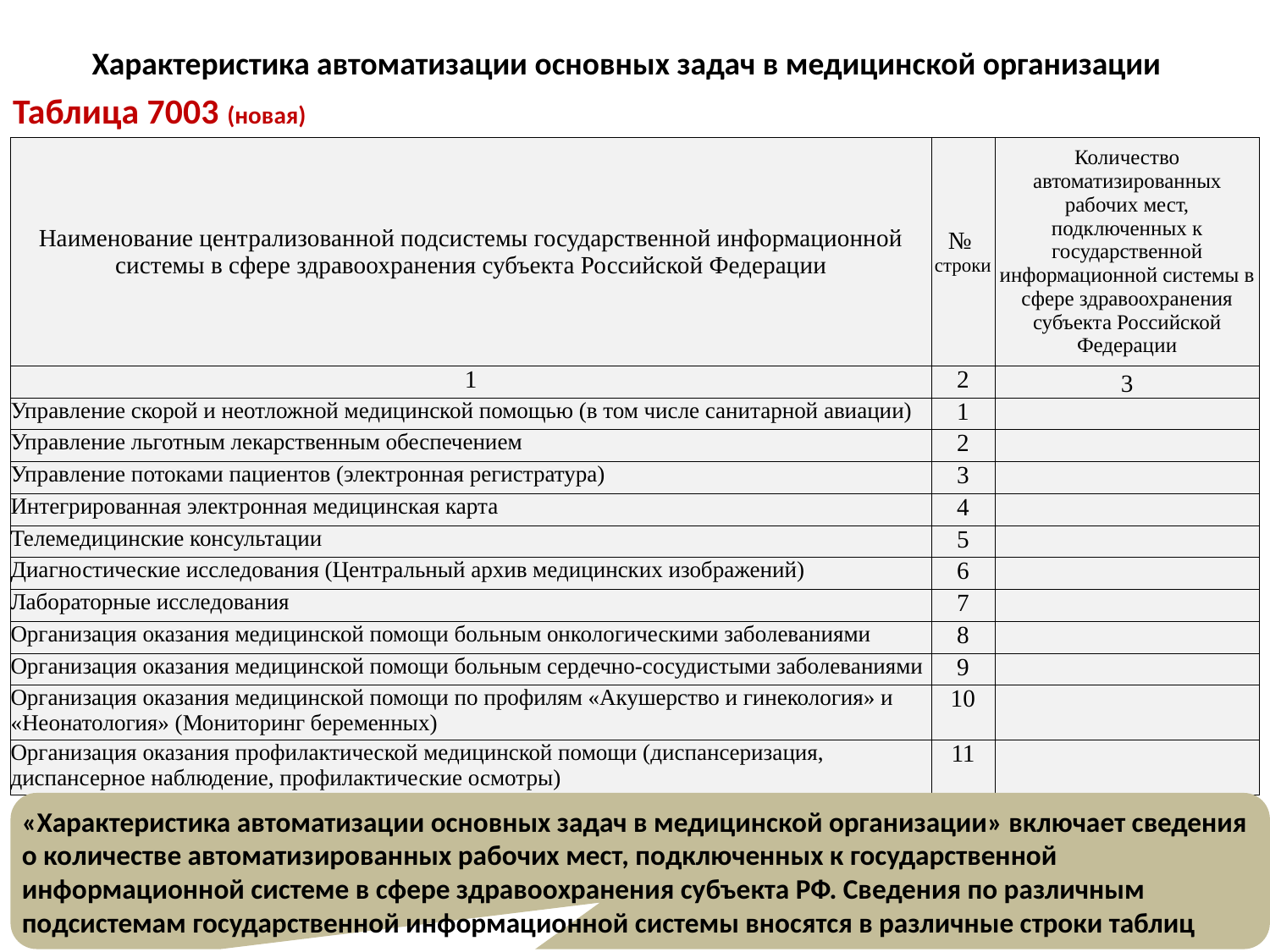

Характеристика автоматизации основных задач в медицинской организации
Таблица 7003 (новая)
| Наименование централизованной подсистемы государственной информационной системы в сфере здравоохранения субъекта Российской Федерации | № строки | Количество автоматизированных рабочих мест, подключенных к государственной информационной системы в сфере здравоохранения субъекта Российской Федерации |
| --- | --- | --- |
| 1 | 2 | 3 |
| Управление скорой и неотложной медицинской помощью (в том числе санитарной авиации) | 1 |  |
| Управление льготным лекарственным обеспечением | 2 |  |
| Управление потоками пациентов (электронная регистратура) | 3 |  |
| Интегрированная электронная медицинская карта | 4 |  |
| Телемедицинские консультации | 5 |  |
| Диагностические исследования (Центральный архив медицинских изображений) | 6 |  |
| Лабораторные исследования | 7 |  |
| Организация оказания медицинской помощи больным онкологическими заболеваниями | 8 |  |
| Организация оказания медицинской помощи больным сердечно-сосудистыми заболеваниями | 9 |  |
| Организация оказания медицинской помощи по профилям «Акушерство и гинекология» и «Неонатология» (Мониторинг беременных) | 10 |  |
| Организация оказания профилактической медицинской помощи (диспансеризация, диспансерное наблюдение, профилактические осмотры) | 11 |  |

«Характеристика автоматизации основных задач в медицинской организации» включает сведения о количестве автоматизированных рабочих мест, подключенных к государственной информационной системе в сфере здравоохранения субъекта РФ. Сведения по различным подсистемам государственной информационной системы вносятся в различные строки таблиц
81